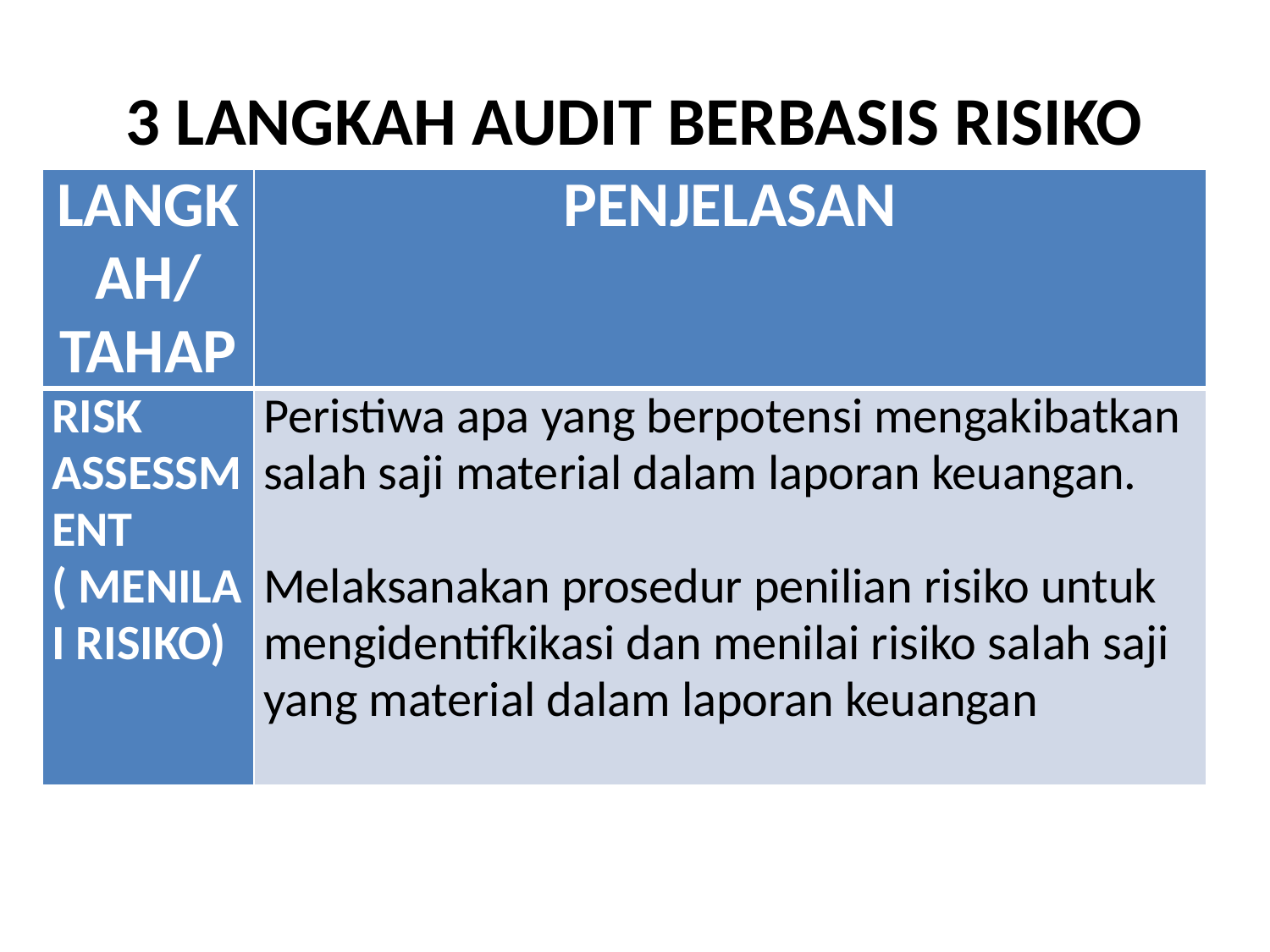

# 3 LANGKAH AUDIT BERBASIS RISIKO
| LANGKAH/TAHAP | PENJELASAN |
| --- | --- |
| RISK ASSESSMENT ( MENILAI RISIKO) | Peristiwa apa yang berpotensi mengakibatkan salah saji material dalam laporan keuangan.   Melaksanakan prosedur penilian risiko untuk mengidentifkikasi dan menilai risiko salah saji yang material dalam laporan keuangan |